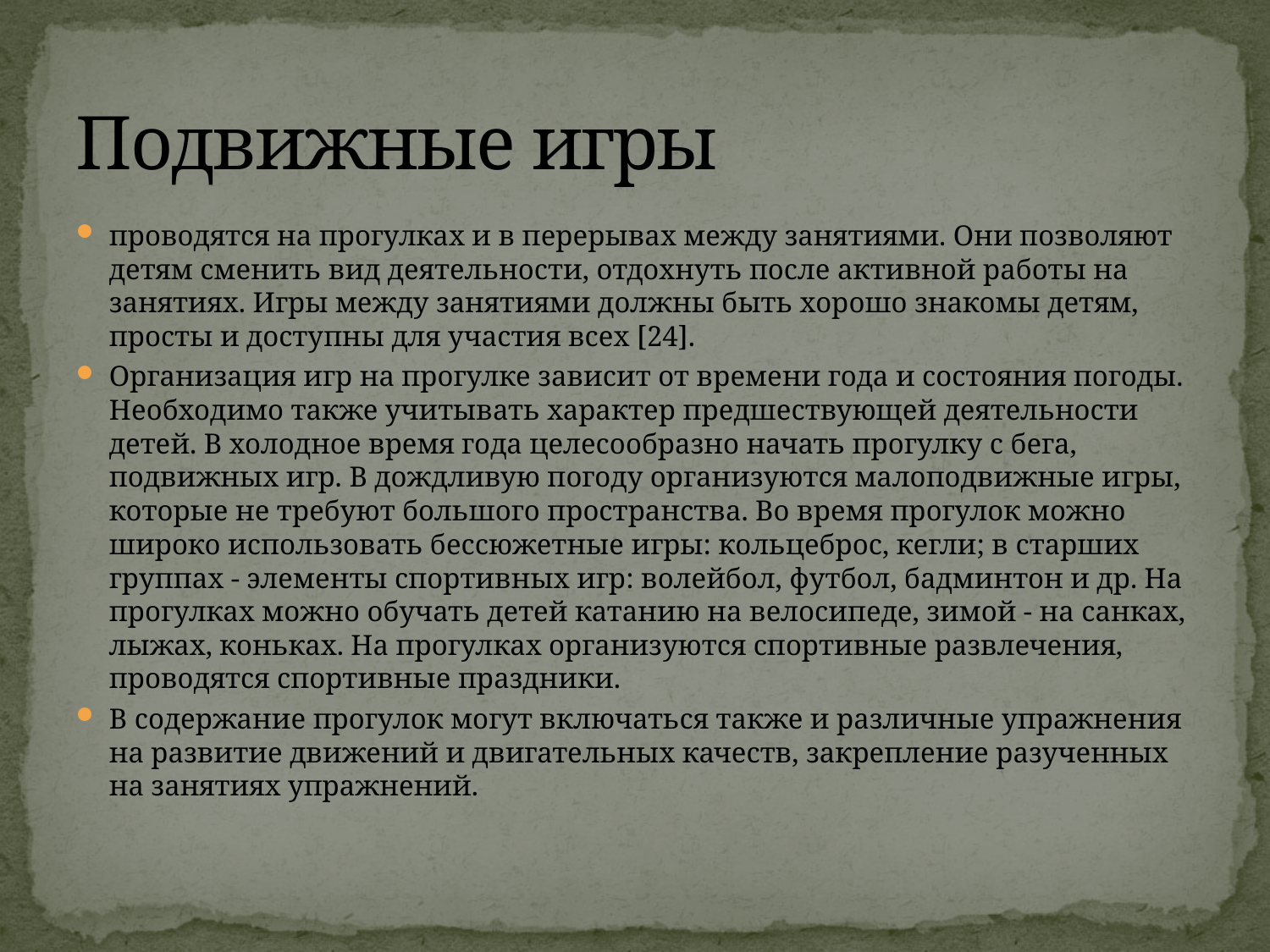

# Подвижные игры
проводятся на прогулках и в перерывах между занятиями. Они позволяют детям сменить вид деятельности, отдохнуть после активной работы на занятиях. Игры между занятиями должны быть хорошо знакомы детям, просты и доступны для участия всех [24].
Организация игр на прогулке зависит от времени года и состояния погоды. Необходимо также учитывать характер предшествующей деятельности детей. В холодное время года целесообразно начать прогулку с бега, подвижных игр. В дождливую погоду организуются малоподвижные игры, которые не требуют большого пространства. Во время прогулок можно широко использовать бессюжетные игры: кольцеброс, кегли; в старших группах - элементы спортивных игр: волейбол, футбол, бадминтон и др. На прогулках можно обучать детей катанию на велосипеде, зимой - на санках, лыжах, коньках. На прогулках организуются спортивные развлечения, проводятся спортивные праздники.
В содержание прогулок могут включаться также и различные упражнения на развитие движений и двигательных качеств, закрепление разученных на занятиях упражнений.